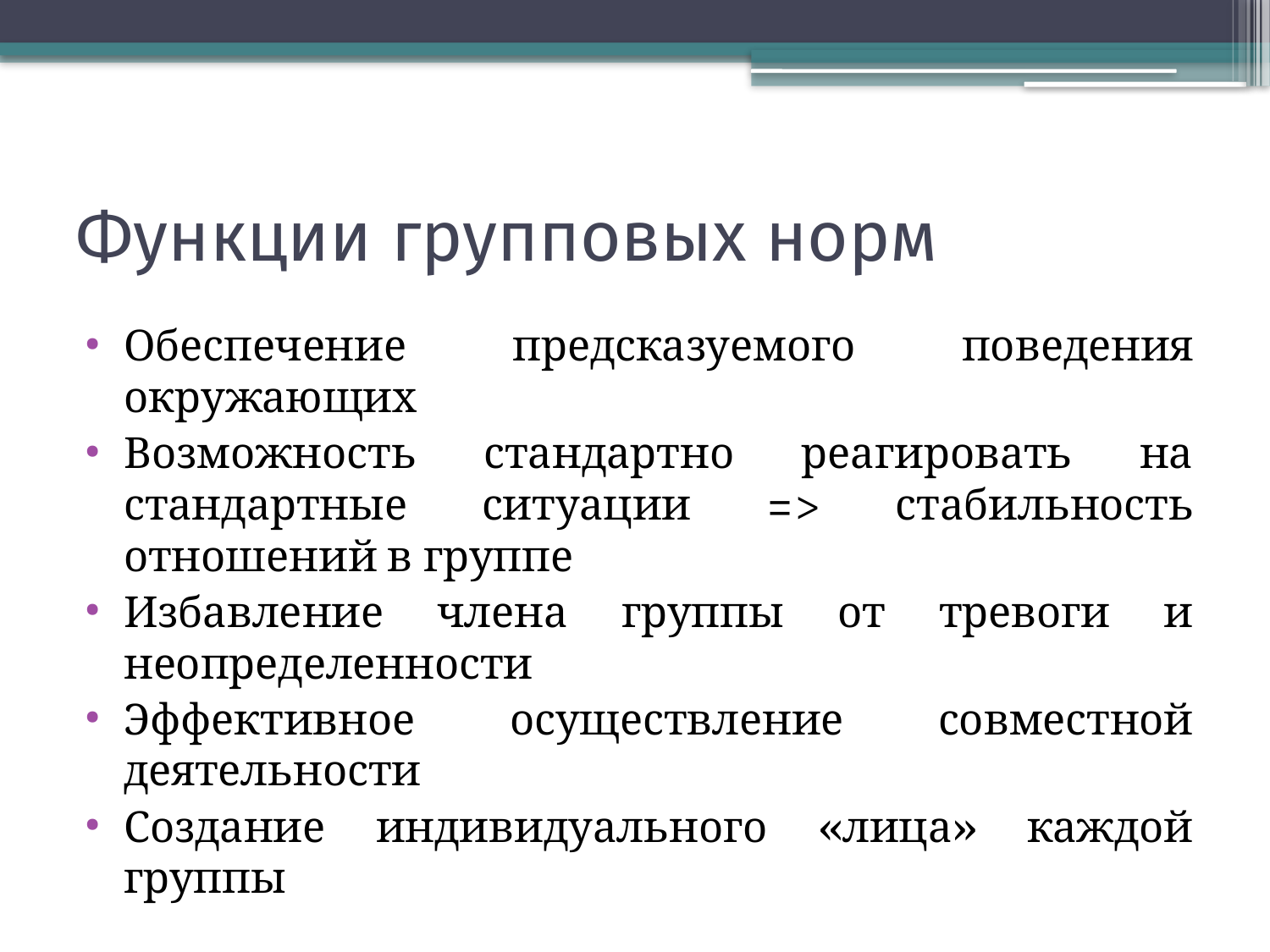

# Функции групповых норм
Обеспечение предсказуемого поведения окружающих
Возможность стандартно реагировать на стандартные ситуации => стабильность отношений в группе
Избавление члена группы от тревоги и неопределенности
Эффективное осуществление совместной деятельности
Создание индивидуального «лица» каждой группы